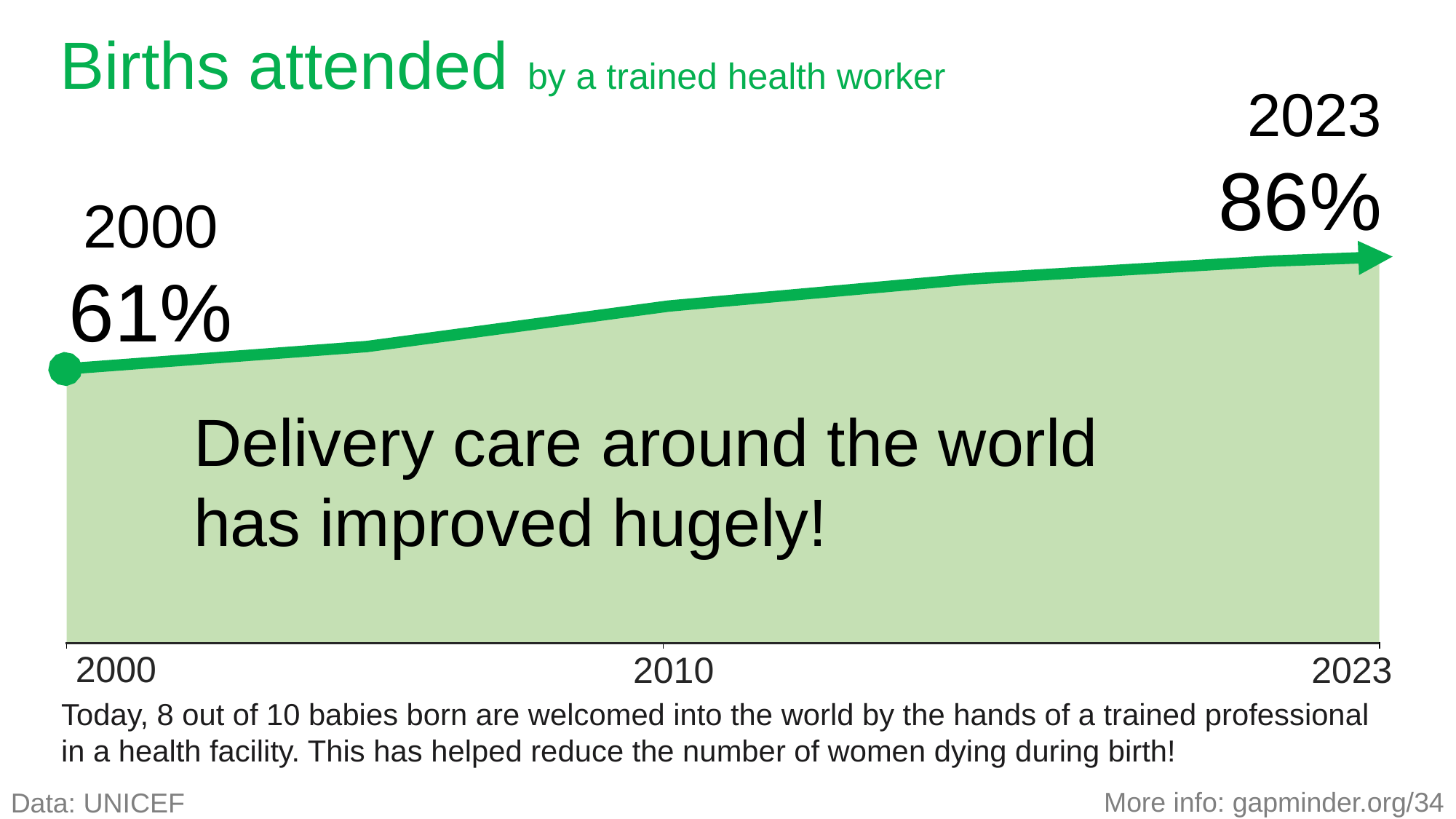

Births attended by a trained health worker
2023
86%
2000
61%

Delivery care around the world has improved hugely!
2000
2010
2023

Today, 8 out of 10 babies born are welcomed into the world by the hands of a trained professional in a health facility. This has helped reduce the number of women dying during birth!
More info: gapminder.org/34
Data: UNICEF